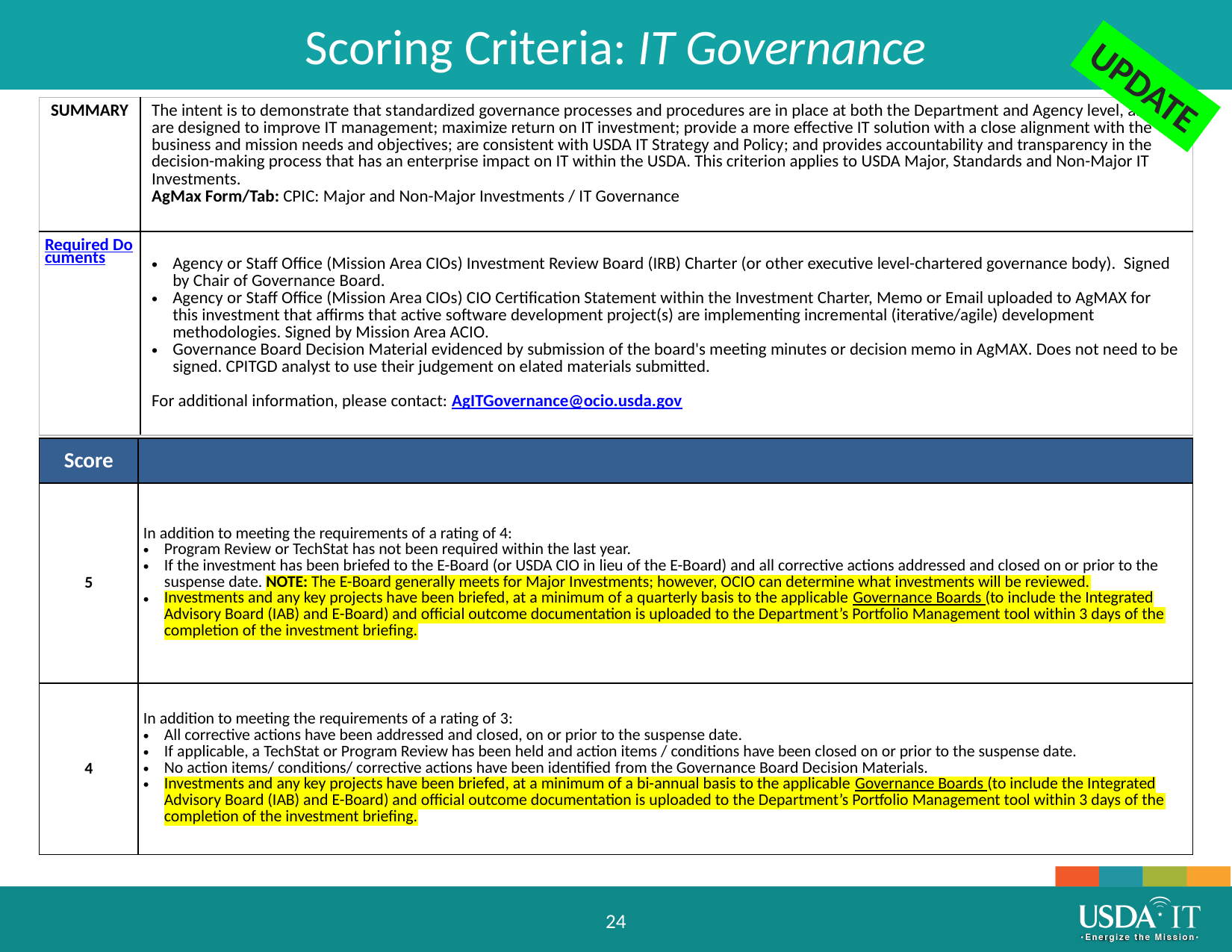

Scoring Criteria: IT Governance
UPDATE
| SUMMARY | The intent is to demonstrate that standardized governance processes and procedures are in place at both the Department and Agency level, and are designed to improve IT management; maximize return on IT investment; provide a more effective IT solution with a close alignment with the business and mission needs and objectives; are consistent with USDA IT Strategy and Policy; and provides accountability and transparency in the decision-making process that has an enterprise impact on IT within the USDA. This criterion applies to USDA Major, Standards and Non-Major IT Investments. AgMax Form/Tab: CPIC: Major and Non-Major Investments / IT Governance |
| --- | --- |
| Required Documents | Agency or Staff Office (Mission Area CIOs) Investment Review Board (IRB) Charter (or other executive level-chartered governance body). Signed by Chair of Governance Board. Agency or Staff Office (Mission Area CIOs) CIO Certification Statement within the Investment Charter, Memo or Email uploaded to AgMAX for this investment that affirms that active software development project(s) are implementing incremental (iterative/agile) development methodologies. Signed by Mission Area ACIO. Governance Board Decision Material evidenced by submission of the board's meeting minutes or decision memo in AgMAX. Does not need to be signed. CPITGD analyst to use their judgement on elated materials submitted. For additional information, please contact: AgITGovernance@ocio.usda.gov |
| Score |  |
| --- | --- |
| 5 | In addition to meeting the requirements of a rating of 4: Program Review or TechStat has not been required within the last year. If the investment has been briefed to the E-Board (or USDA CIO in lieu of the E-Board) and all corrective actions addressed and closed on or prior to the suspense date. NOTE: The E-Board generally meets for Major Investments; however, OCIO can determine what investments will be reviewed. Investments and any key projects have been briefed, at a minimum of a quarterly basis to the applicable Governance Boards (to include the Integrated Advisory Board (IAB) and E-Board) and official outcome documentation is uploaded to the Department’s Portfolio Management tool within 3 days of the completion of the investment briefing. |
| 4 | In addition to meeting the requirements of a rating of 3: All corrective actions have been addressed and closed, on or prior to the suspense date. If applicable, a TechStat or Program Review has been held and action items / conditions have been closed on or prior to the suspense date. No action items/ conditions/ corrective actions have been identified from the Governance Board Decision Materials. Investments and any key projects have been briefed, at a minimum of a bi-annual basis to the applicable Governance Boards (to include the Integrated Advisory Board (IAB) and E-Board) and official outcome documentation is uploaded to the Department’s Portfolio Management tool within 3 days of the completion of the investment briefing. |
24